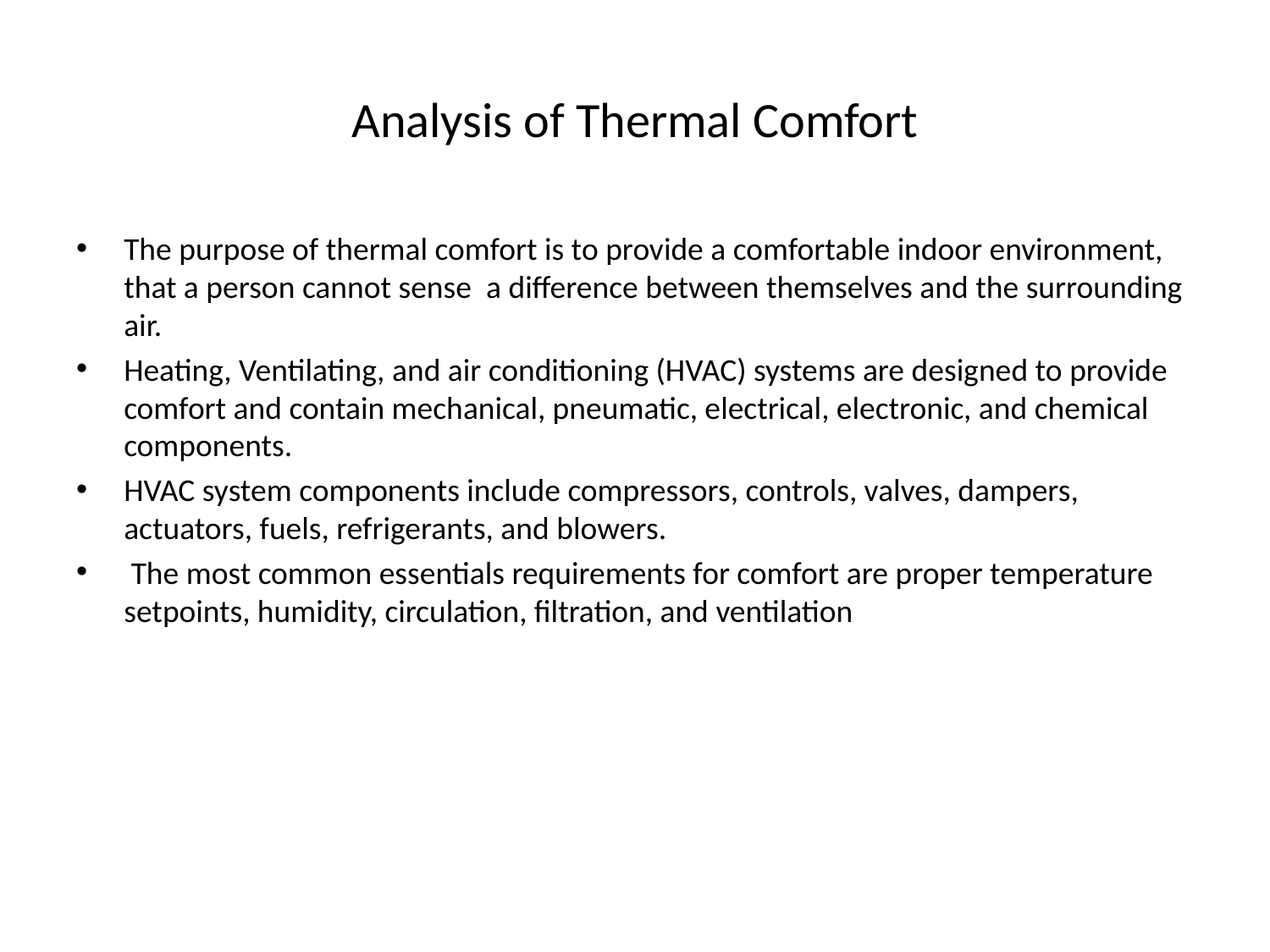

# Analysis of Thermal Comfort
The purpose of thermal comfort is to provide a comfortable indoor environment, that a person cannot sense  a difference between themselves and the surrounding air.
Heating, Ventilating, and air conditioning (HVAC) systems are designed to provide comfort and contain mechanical, pneumatic, electrical, electronic, and chemical components.
HVAC system components include compressors, controls, valves, dampers, actuators, fuels, refrigerants, and blowers.
 The most common essentials requirements for comfort are proper temperature setpoints, humidity, circulation, filtration, and ventilation